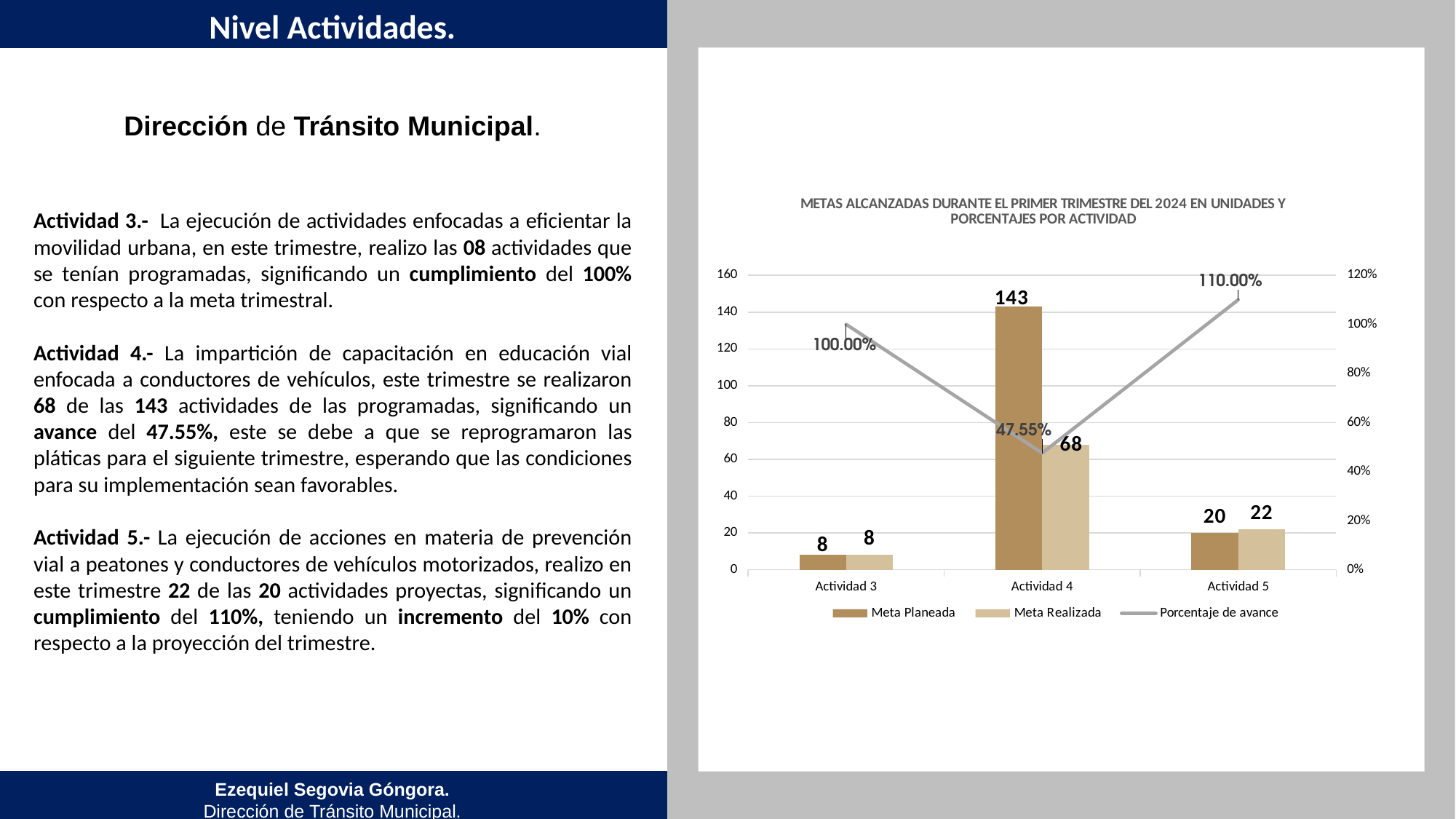

Nivel Actividades.
Dirección de Tránsito Municipal.

### Chart: METAS ALCANZADAS DURANTE EL PRIMER TRIMESTRE DEL 2024 EN UNIDADES Y PORCENTAJES POR ACTIVIDAD

| Category | Meta Planeada | Meta Realizada |  |
|---|---|---|---|
| Actividad 3 | 8.0 | 8.0 | 1.0 |
| Actividad 4 | 143.0 | 68.0 | 0.4755244755244755 |
| Actividad 5 | 20.0 | 22.0 | 1.1 |
Actividad 3.-  La ejecución de actividades enfocadas a eficientar la movilidad urbana, en este trimestre, realizo las 08 actividades que se tenían programadas, significando un cumplimiento del 100% con respecto a la meta trimestral.

Actividad 4.- La impartición de capacitación en educación vial enfocada a conductores de vehículos, este trimestre se realizaron 68 de las 143 actividades de las programadas, significando un avance del 47.55%, este se debe a que se reprogramaron las pláticas para el siguiente trimestre, esperando que las condiciones para su implementación sean favorables.

Actividad 5.- La ejecución de acciones en materia de prevención vial a peatones y conductores de vehículos motorizados, realizo en este trimestre 22 de las 20 actividades proyectas, significando un cumplimiento del 110%, teniendo un incremento del 10% con respecto a la proyección del trimestre.
Ezequiel Segovia Góngora.
Dirección de Tránsito Municipal.